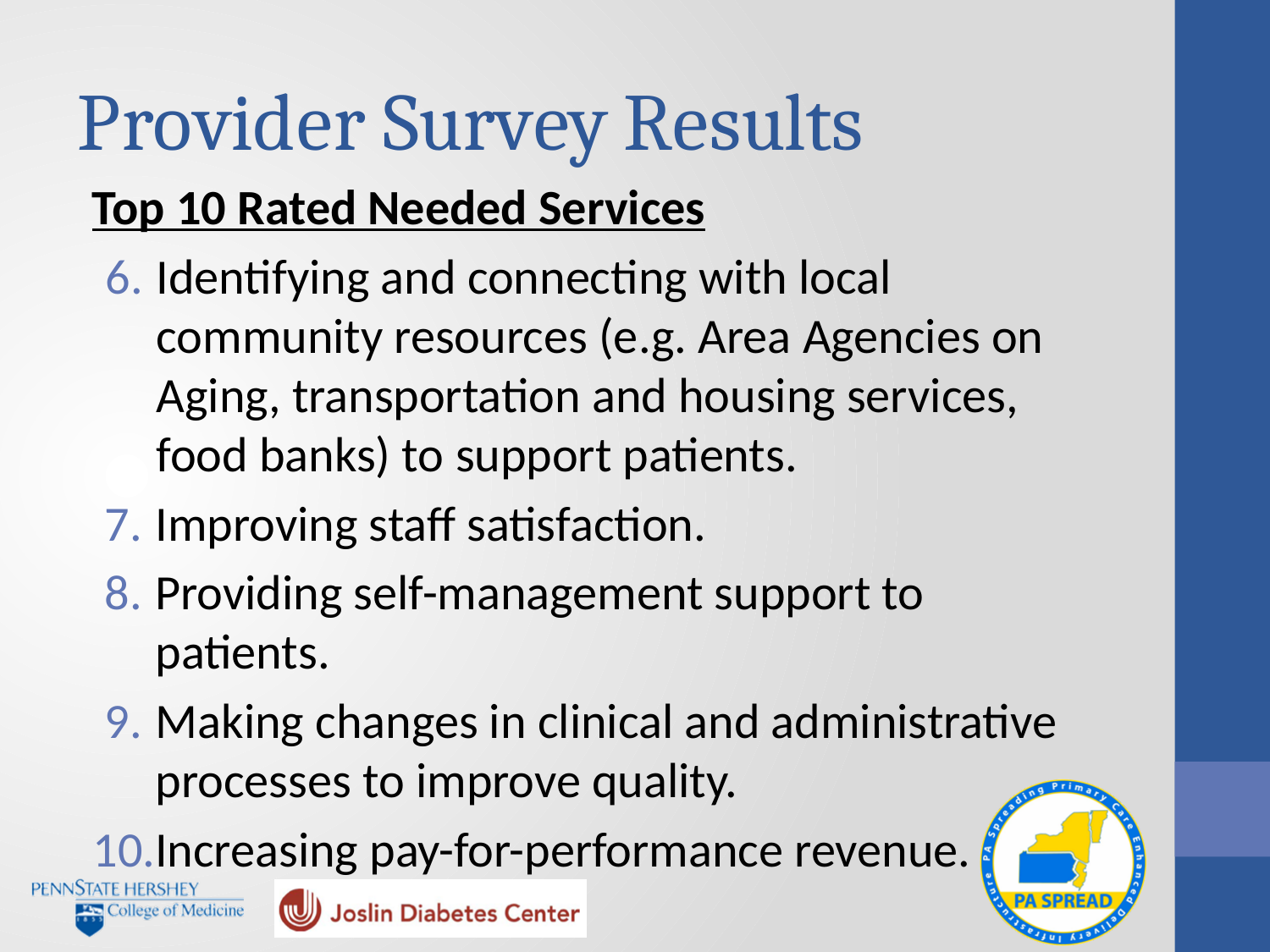

# Provider Survey Results
Top 10 Rated Needed Services
Identifying and connecting with local community resources (e.g. Area Agencies on Aging, transportation and housing services, food banks) to support patients.
Improving staff satisfaction.
Providing self-management support to patients.
Making changes in clinical and administrative processes to improve quality.
Increasing pay-for-performance revenue.